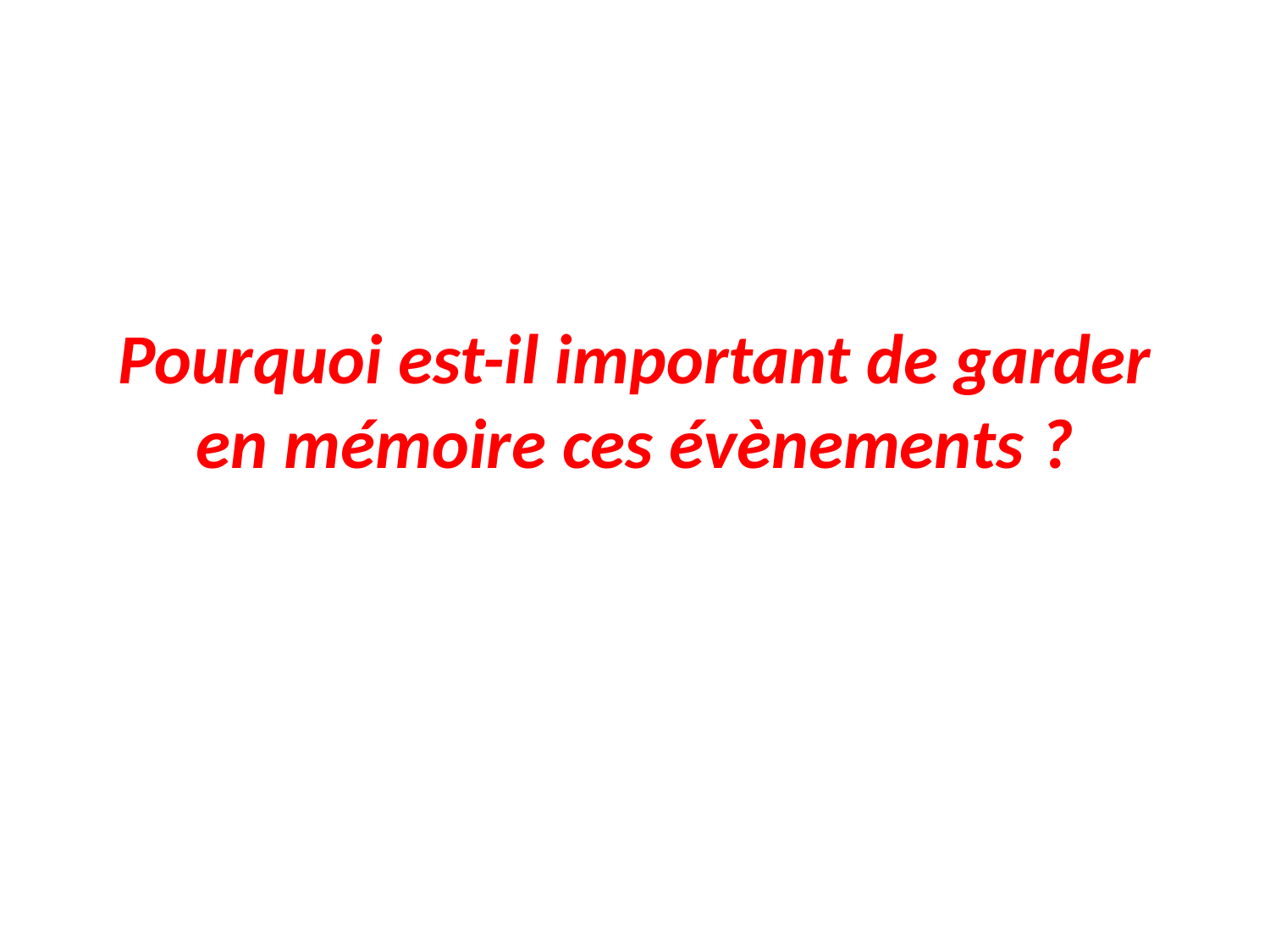

# Pourquoi est-il important de garder en mémoire ces évènements ?